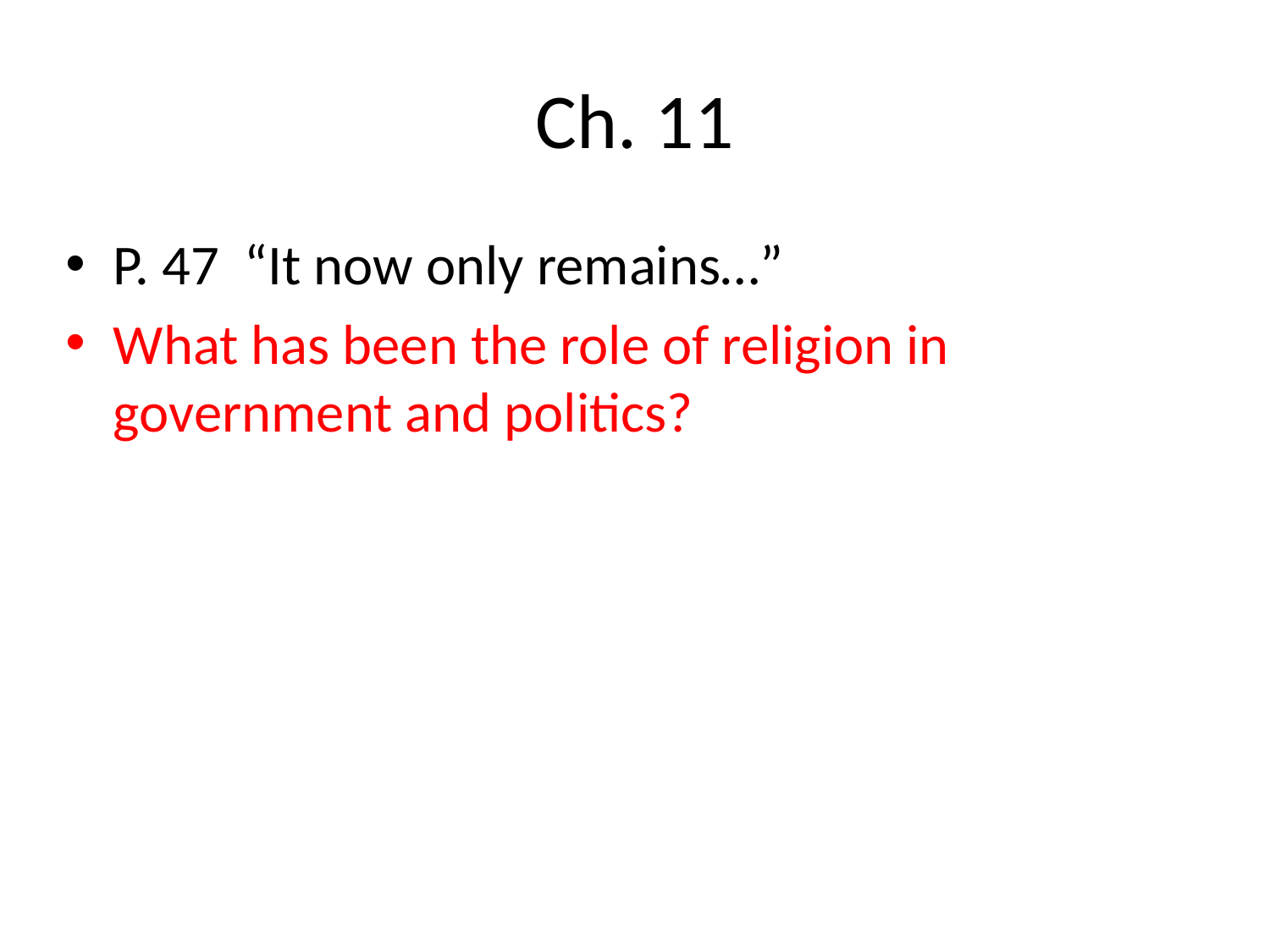

# Ch. 11
P. 47  “It now only remains…”
What has been the role of religion in government and politics?